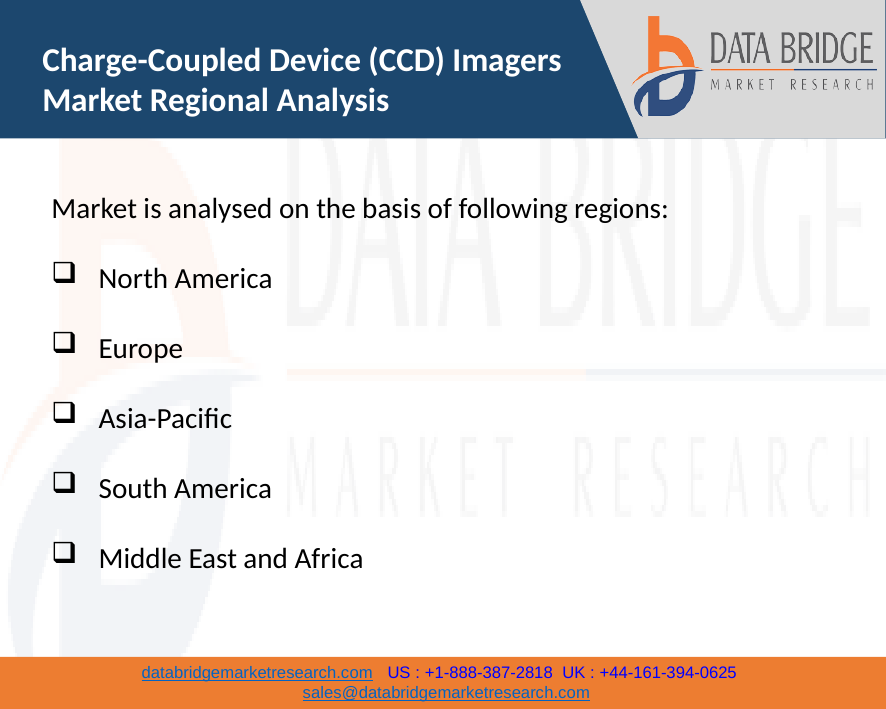

Charge-Coupled Device (CCD) Imagers Market Regional Analysis
Market is analysed on the basis of following regions:

North America

Europe

Asia-Pacific

South America

Middle East and Africa